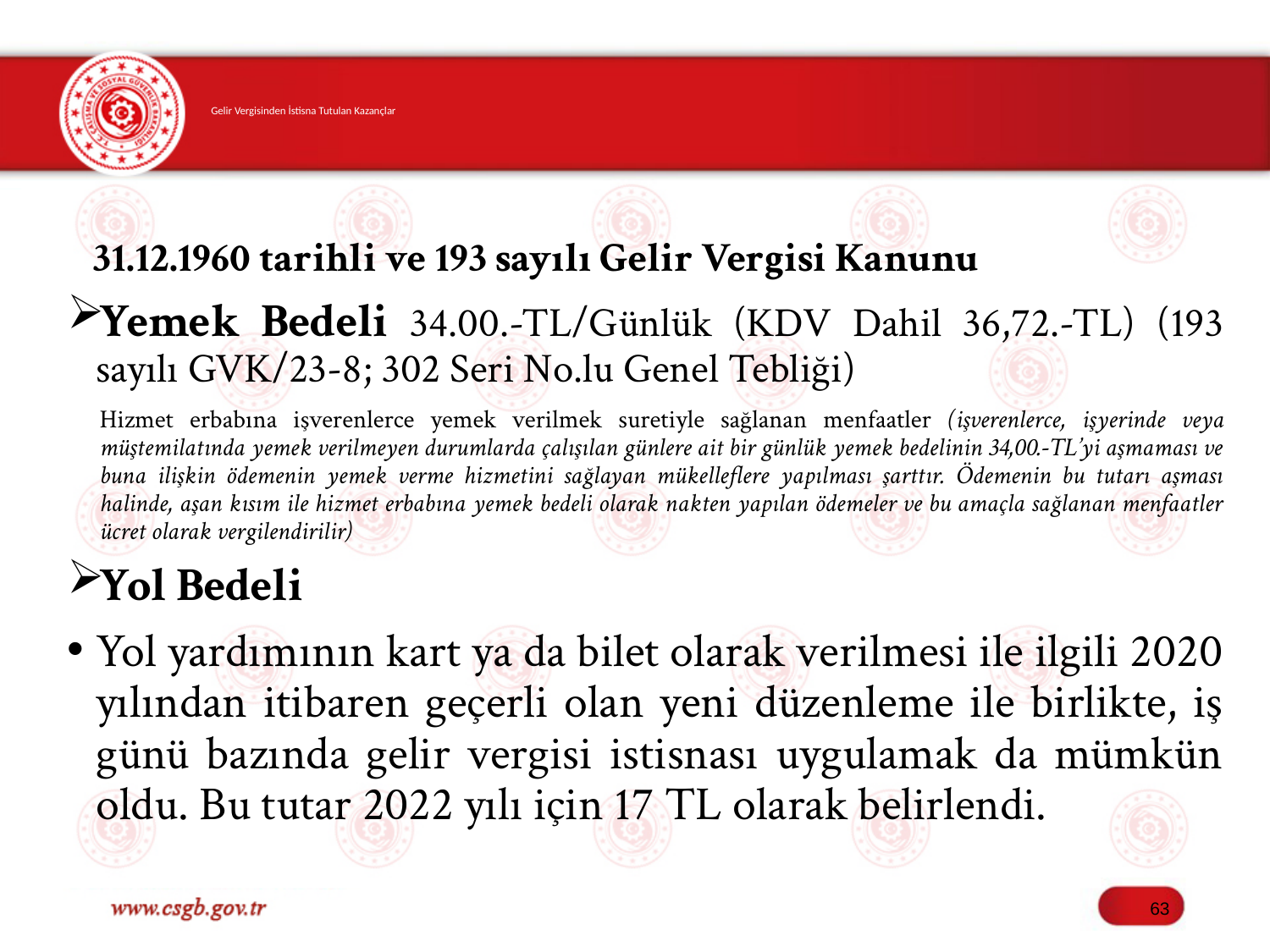

# Gelir Vergisinden İstisna Tutulan Kazançlar
   31.12.1960 tarihli ve 193 sayılı Gelir Vergisi Kanunu
Yemek Bedeli 34.00.-TL/Günlük (KDV Dahil 36,72.-TL) (193 sayılı GVK/23-8; 302 Seri No.lu Genel Tebliği)
	Hizmet erbabına işverenlerce yemek verilmek suretiyle sağlanan menfaatler (işverenlerce, işyerinde veya müştemilatında yemek verilmeyen durumlarda çalışılan günlere ait bir günlük yemek bedelinin 34,00.-TL’yi aşmaması ve buna ilişkin ödemenin yemek verme hizmetini sağlayan mükelleflere yapılması şarttır. Ödemenin bu tutarı aşması halinde, aşan kısım ile hizmet erbabına yemek bedeli olarak nakten yapılan ödemeler ve bu amaçla sağlanan menfaatler ücret olarak vergilendirilir)
Yol Bedeli
Yol yardımının kart ya da bilet olarak verilmesi ile ilgili 2020 yılından itibaren geçerli olan yeni düzenleme ile birlikte, iş günü bazında gelir vergisi istisnası uygulamak da mümkün oldu. Bu tutar 2022 yılı için 17 TL olarak belirlendi.

63